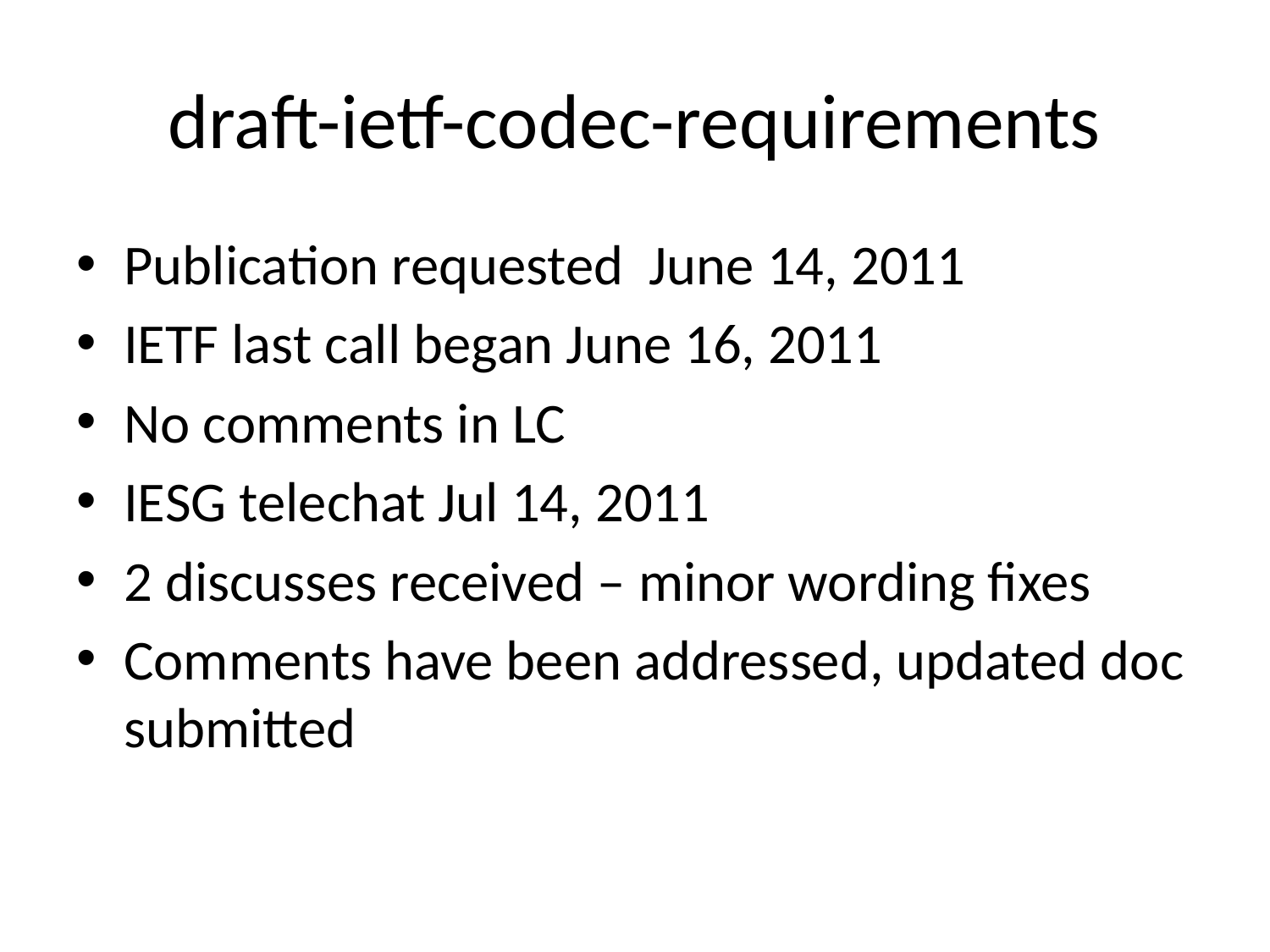

# draft-ietf-codec-requirements
Publication requested  June 14, 2011
IETF last call began June 16, 2011
No comments in LC
IESG telechat Jul 14, 2011
2 discusses received – minor wording fixes
Comments have been addressed, updated doc submitted